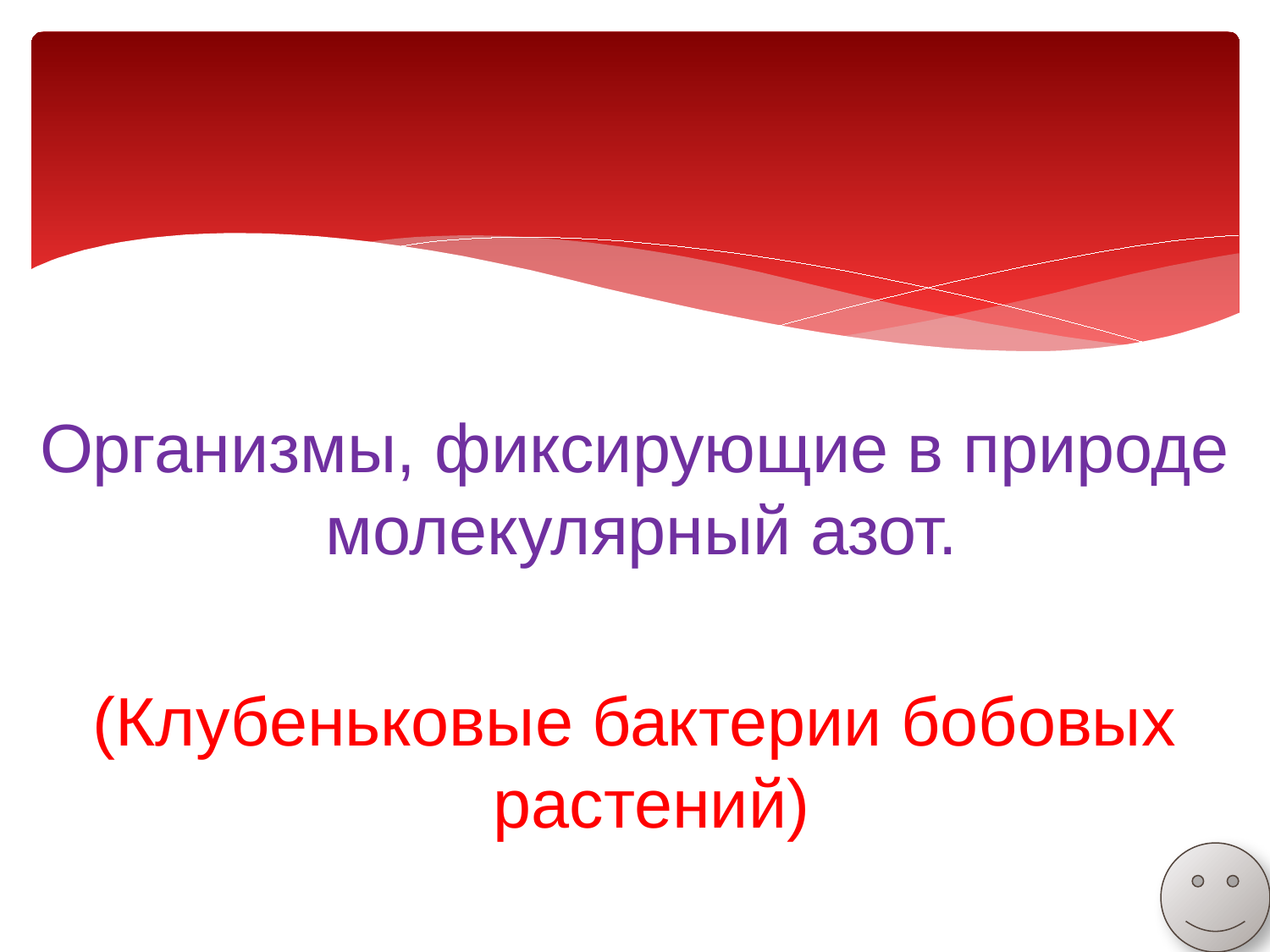

#

Организмы, фиксирующие в природе молекулярный азот.

(Клубеньковые бактерии бобовых растений)